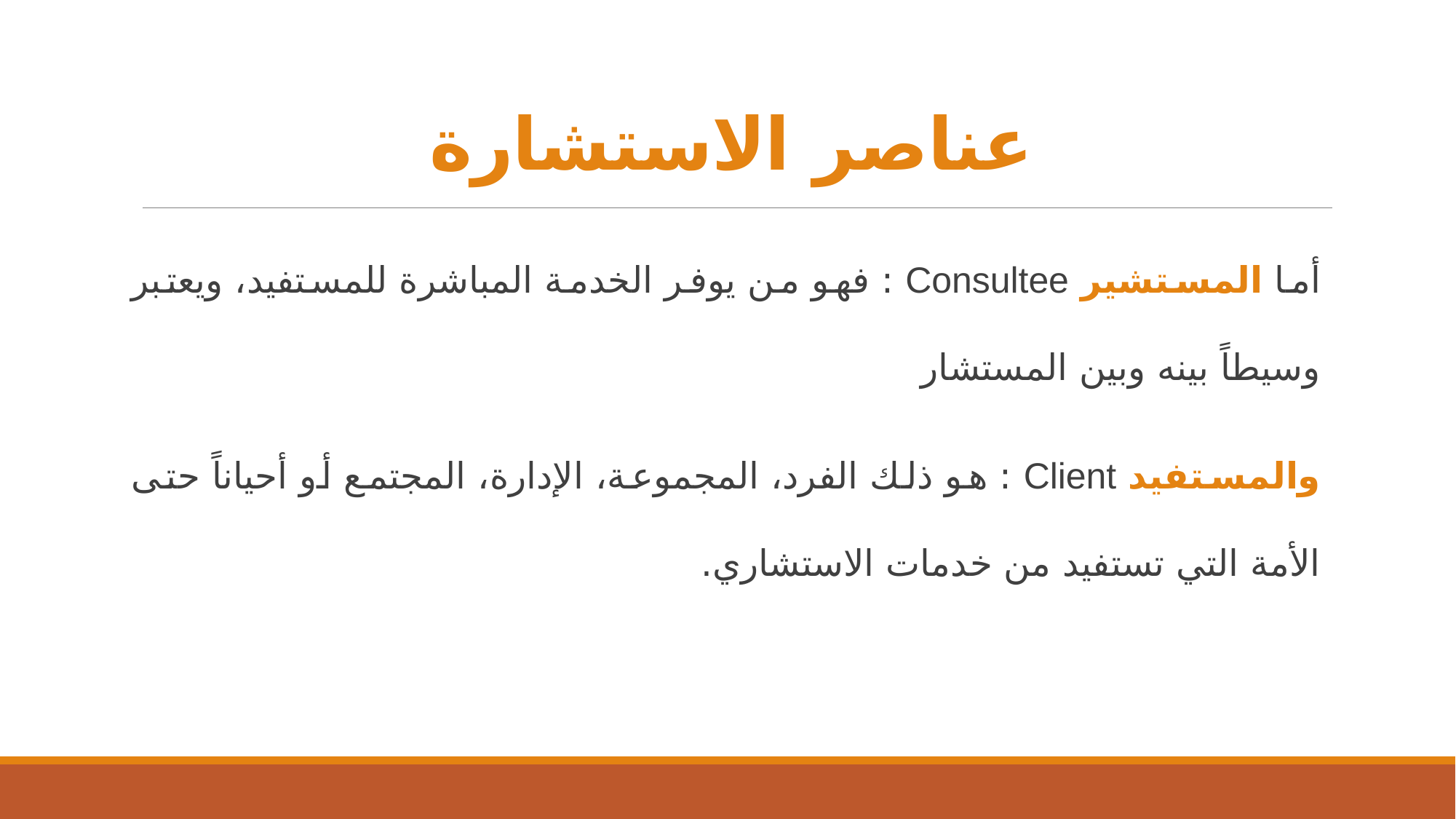

# عناصر الاستشارة
أما المستشير Consultee : فهو من يوفر الخدمة المباشرة للمستفيد، ويعتبر وسيطاً بينه وبين المستشار
والمستفيد Client : هو ذلك الفرد، المجموعة، الإدارة، المجتمع أو أحياناً حتى الأمة التي تستفيد من خدمات الاستشاري.